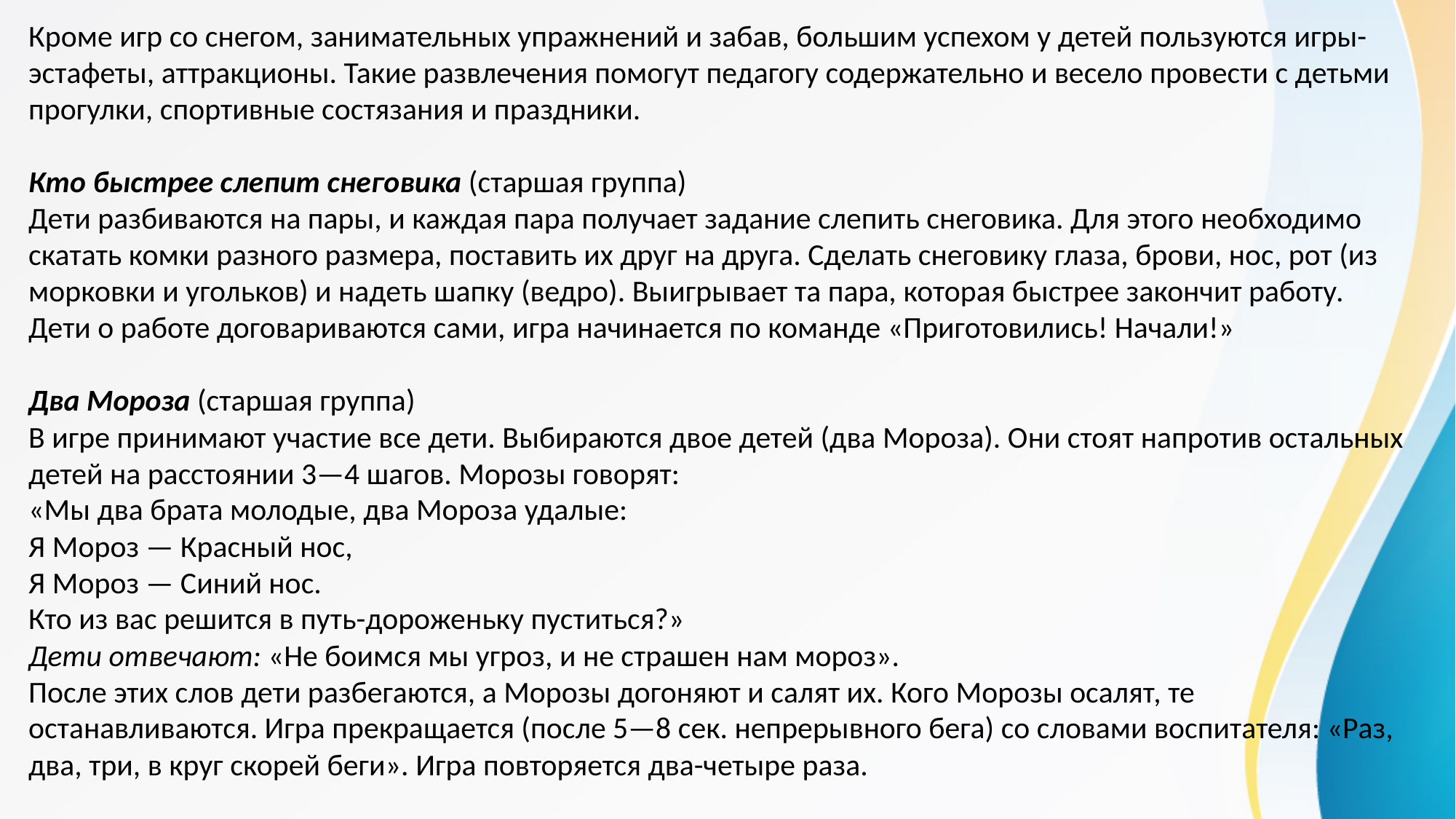

Кроме игр со снегом, занимательных упражнений и забав, большим успехом у детей пользуются игры-эстафеты, аттракционы. Такие развлечения помогут педагогу содержательно и весело провести с детьми прогулки, спортивные состязания и праздники.

Кто быстрее слепит снеговика (старшая группа)Дети разбиваются на пары, и каждая пара получает задание слепить снеговика. Для этого необходимо скатать комки разного размера, поставить их друг на друга. Сделать снеговику глаза, брови, нос, рот (из морковки и угольков) и надеть шапку (ведро). Выигрывает та пара, которая быстрее закончит работу. Дети о работе договариваются сами, игра начинается по команде «Приготовились! Начали!»

Два Мороза (старшая группа)В игре принимают участие все дети. Выбираются двое детей (два Мороза). Они стоят напротив остальных детей на расстоянии 3—4 шагов. Морозы говорят:«Мы два брата молодые, два Мороза удалые:Я Мороз — Красный нос,Я Мороз — Синий нос.
Кто из вас решится в путь-дороженьку пуститься?»
Дети отвечают: «Не боимся мы угроз, и не страшен нам мороз».После этих слов дети разбегаются, а Морозы догоняют и салят их. Кого Морозы осалят, те останавливаются. Игра прекращается (после 5—8 сек. непрерывного бега) со словами воспитателя: «Раз, два, три, в круг скорей беги». Игра повторяется два-четыре раза.